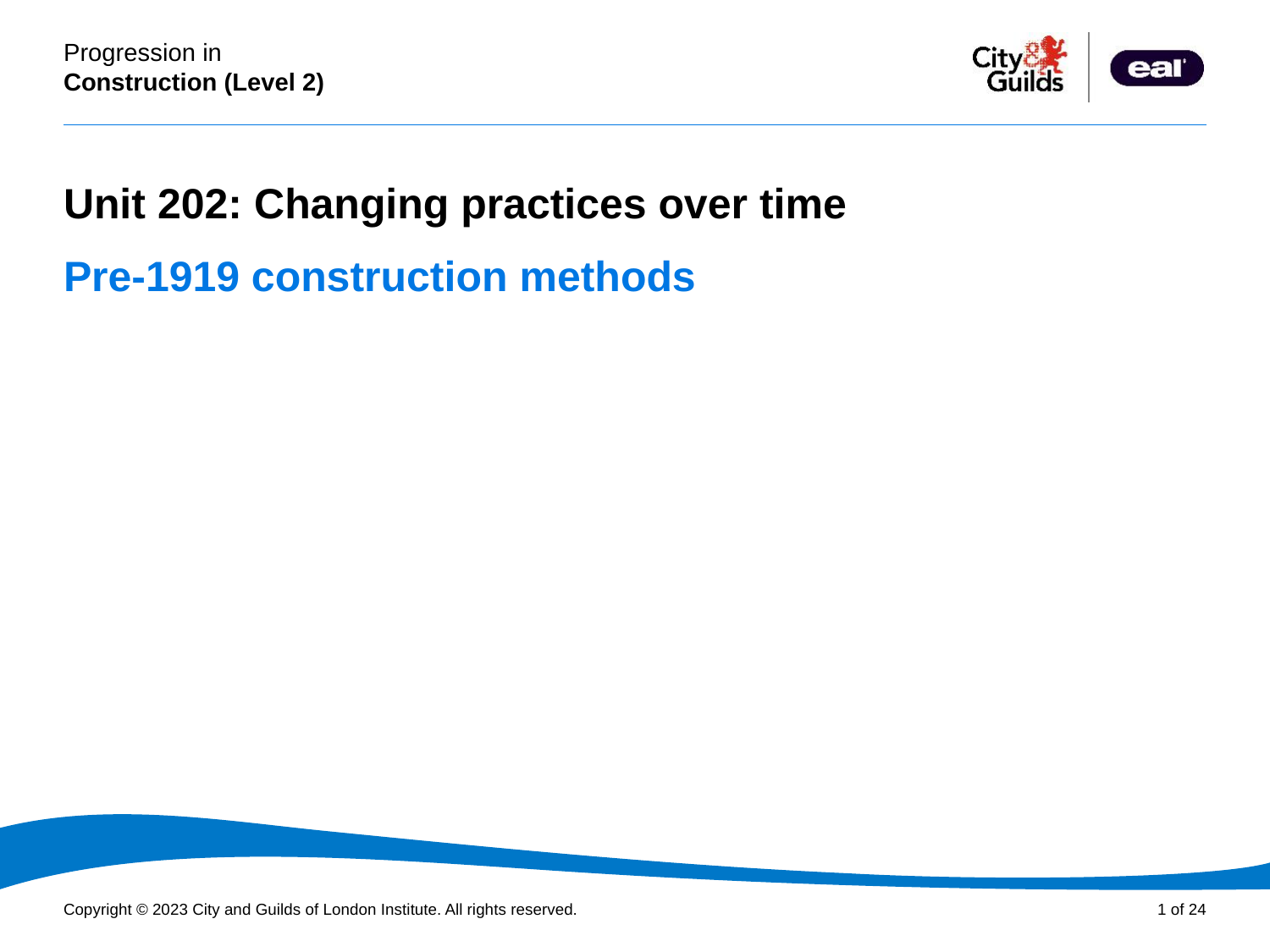

Unit 202: Changing practices over time

PowerPoint presentation
# Pre-1919 construction methods